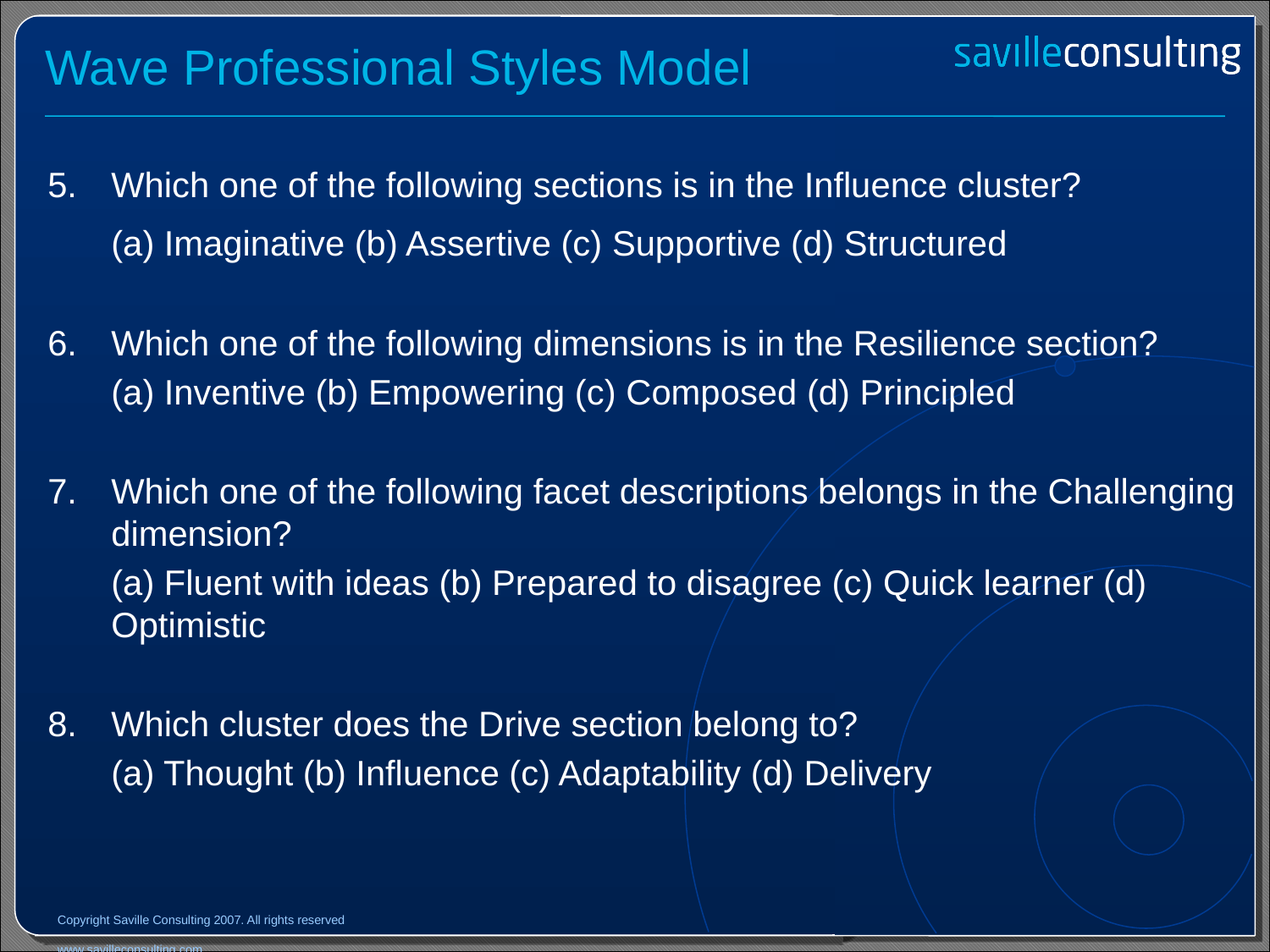

# Wave Professional Styles Model
Which one of the following sections is in the Influence cluster?
	(a) Imaginative (b) Assertive (c) Supportive (d) Structured

Which one of the following dimensions is in the Resilience section?
	(a) Inventive (b) Empowering (c) Composed (d) Principled

Which one of the following facet descriptions belongs in the Challenging dimension?
	(a) Fluent with ideas (b) Prepared to disagree (c) Quick learner (d) Optimistic

Which cluster does the Drive section belong to?
	(a) Thought (b) Influence (c) Adaptability (d) Delivery